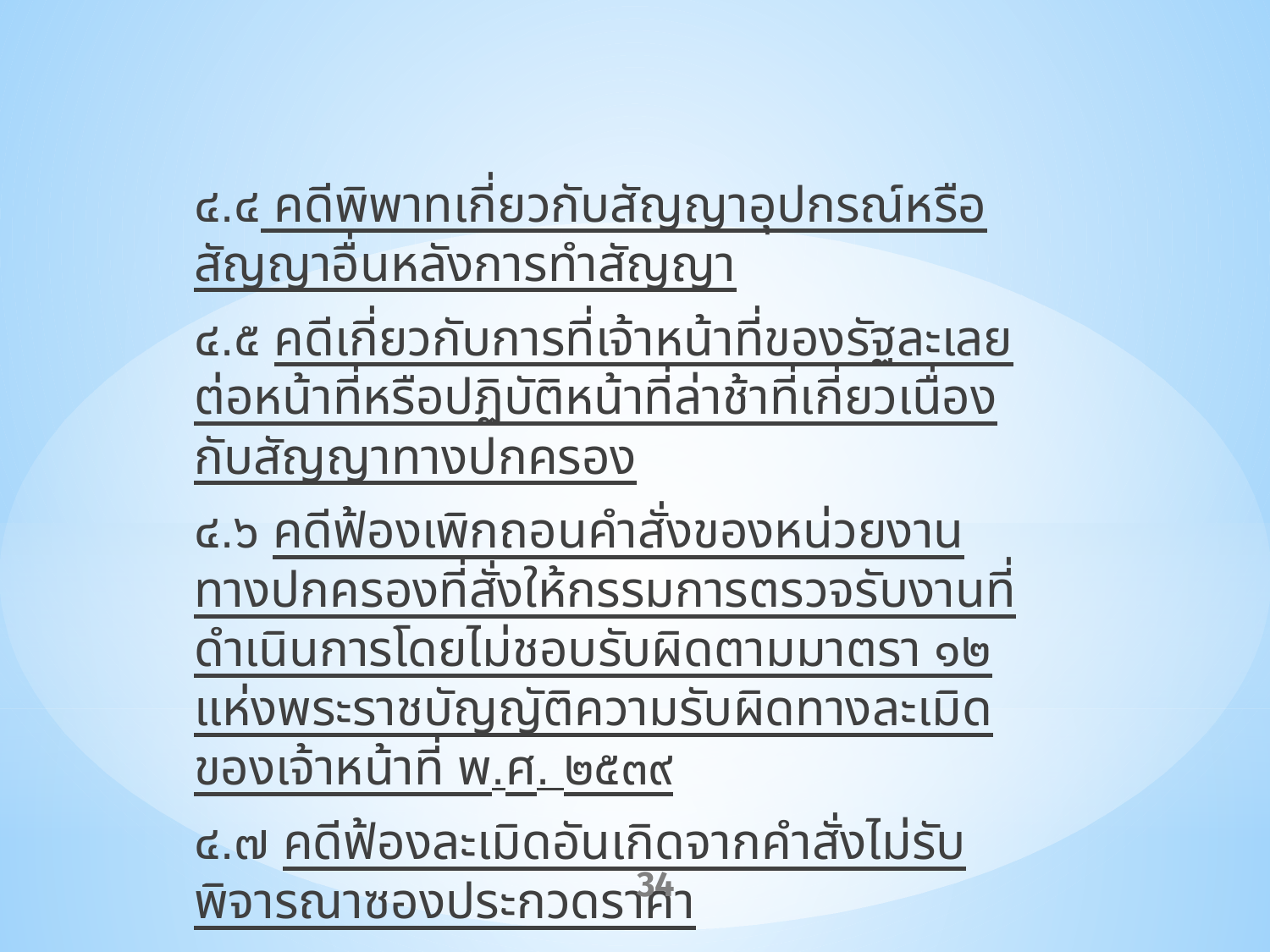

๔.๔ คดีพิพาทเกี่ยวกับสัญญาอุปกรณ์หรือสัญญาอื่นหลังการทำสัญญา
๔.๕ คดีเกี่ยวกับการที่เจ้าหน้าที่ของรัฐละเลยต่อหน้าที่หรือปฏิบัติหน้าที่ล่าช้าที่เกี่ยวเนื่องกับสัญญาทางปกครอง
๔.๖ คดีฟ้องเพิกถอนคำสั่งของหน่วยงานทางปกครองที่สั่งให้กรรมการตรวจรับงานที่ดำเนินการโดยไม่ชอบรับผิดตามมาตรา ๑๒ แห่งพระราชบัญญัติความรับผิดทางละเมิดของเจ้าหน้าที่ พ.ศ. ๒๕๓๙
๔.๗ คดีฟ้องละเมิดอันเกิดจากคำสั่งไม่รับพิจารณาซองประกวดราคา

34